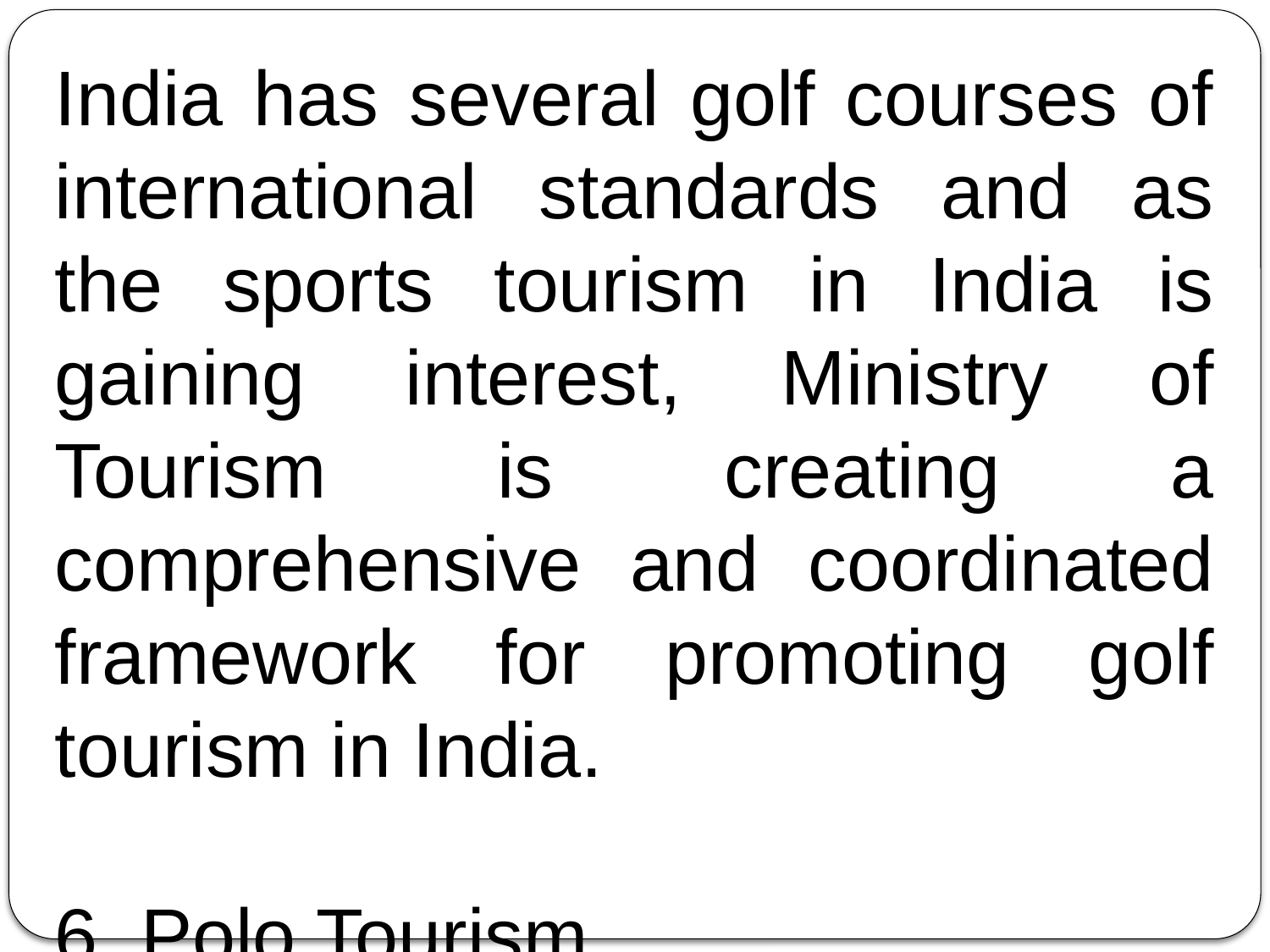

India has several golf courses of international standards and as the sports tourism in India is gaining interest, Ministry of Tourism is creating a comprehensive and coordinated framework for promoting golf tourism in India.

6. Polo Tourism